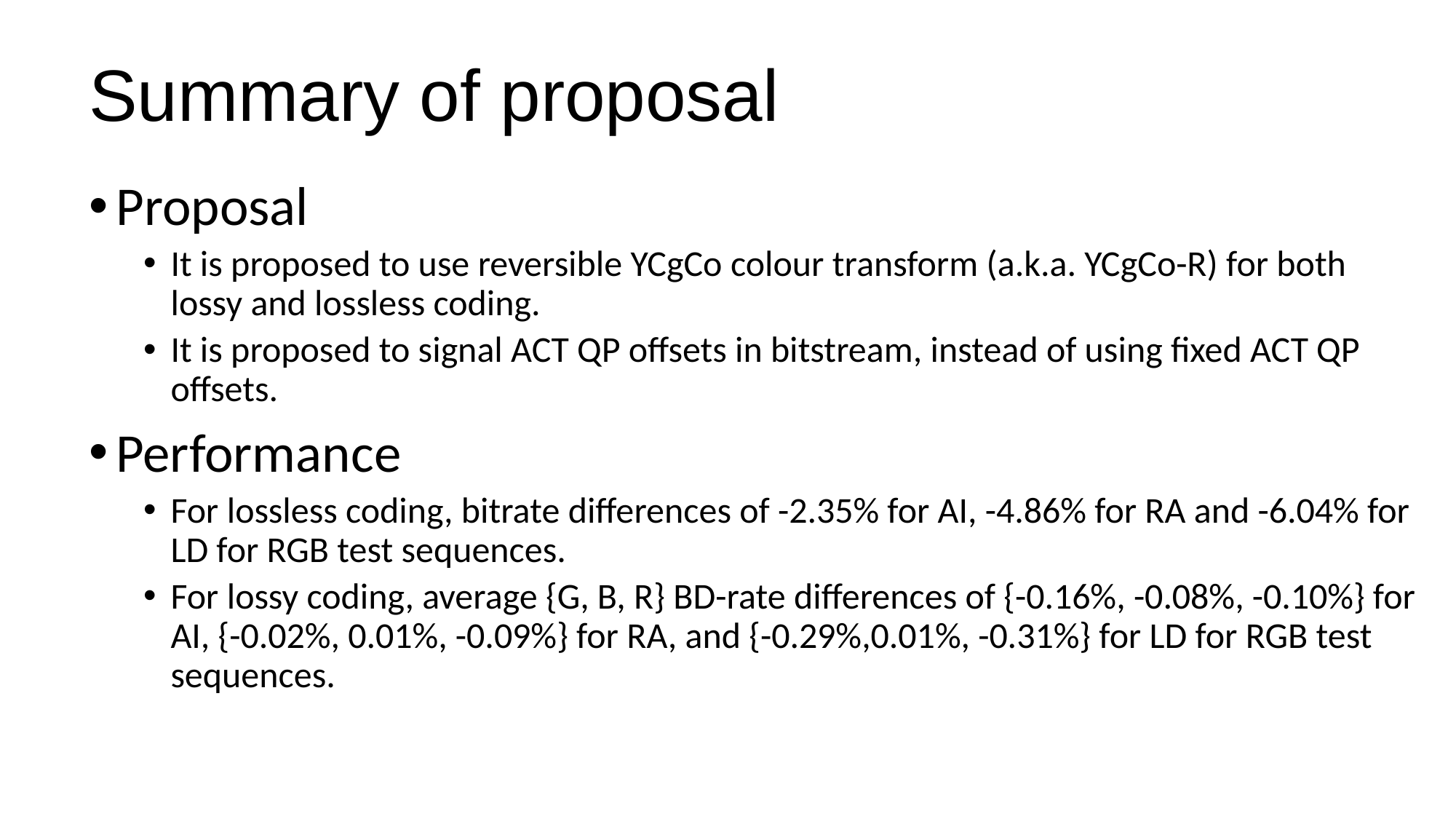

Summary of proposal
Proposal
It is proposed to use reversible YCgCo colour transform (a.k.a. YCgCo-R) for both lossy and lossless coding.
It is proposed to signal ACT QP offsets in bitstream, instead of using fixed ACT QP offsets.
Performance
For lossless coding, bitrate differences of -2.35% for AI, -4.86% for RA and -6.04% for LD for RGB test sequences.
For lossy coding, average {G, B, R} BD-rate differences of {-0.16%, -0.08%, -0.10%} for AI, {-0.02%, 0.01%, -0.09%} for RA, and {-0.29%,0.01%, -0.31%} for LD for RGB test sequences.